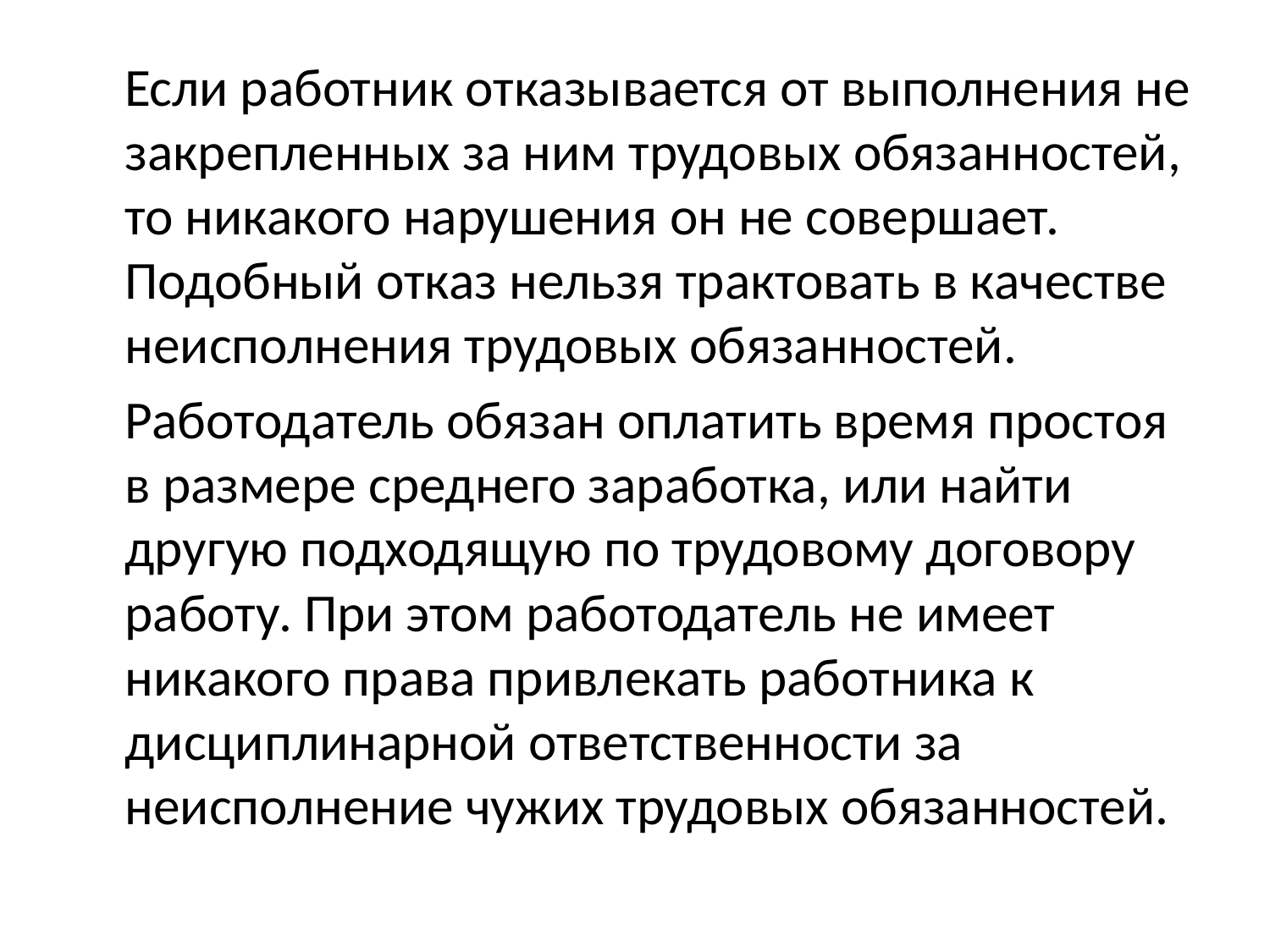

#
    Если работник отказывается от выполнения не закрепленных за ним трудовых обязанностей, то никакого нарушения он не совершает. Подобный отказ нельзя трактовать в качестве неисполнения трудовых обязанностей.
    Работодатель обязан оплатить время простоя в размере среднего заработка, или найти другую подходящую по трудовому договору работу. При этом работодатель не имеет никакого права привлекать работника к дисциплинарной ответственности за неисполнение чужих трудовых обязанностей.